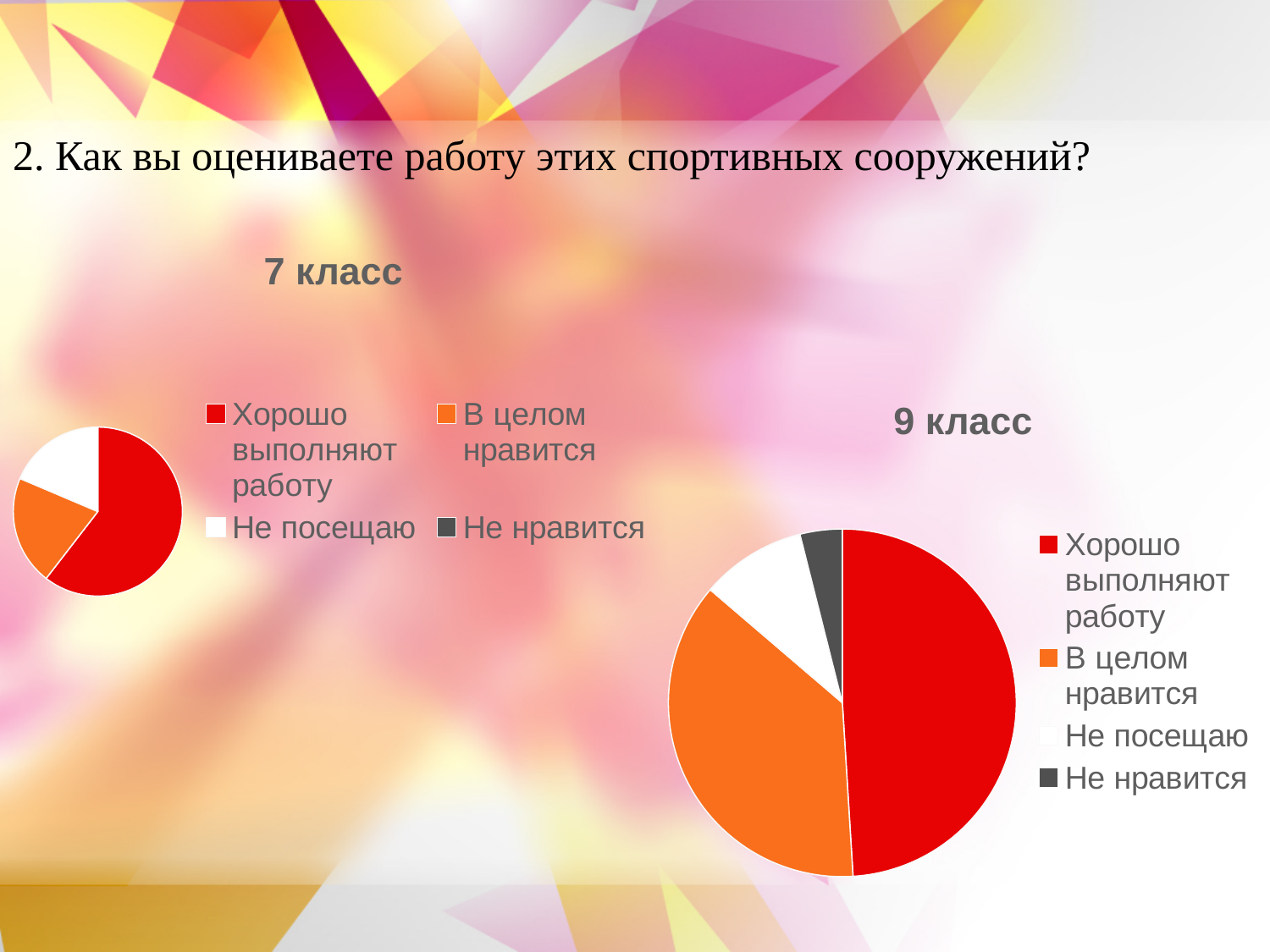

# 2. Как вы оцениваете работу этих спортивных сооружений?

### Chart:

| Category | 7 класс | 9 класс |
|---|---|---|
| Хорошо выполняют работу | 0.26 | 0.25 |
| В целом нравится | 0.09 | 0.19 |
| Не посещаю | 0.08 | 0.05 |
| Не нравится | None | 0.02 |

### Chart: 9 класс

| Category | Столбец1 |
|---|---|
| Хорошо выполняют работу | 0.25 |
| В целом нравится | 0.19 |
| Не посещаю | 0.05 |
| Не нравится | 0.02 |